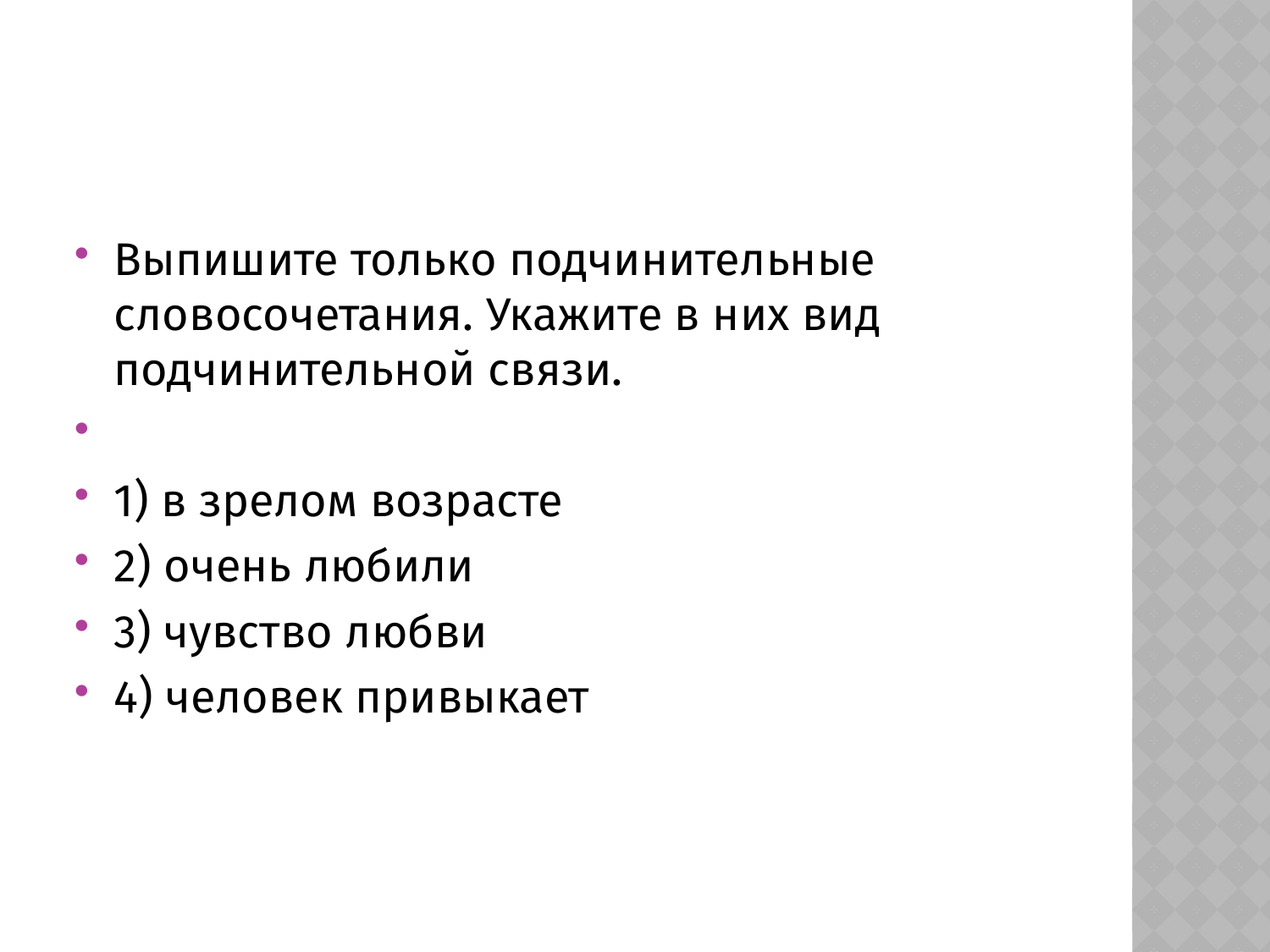

#
Выпишите только подчинительные словосочетания. Укажите в них вид подчинительной связи.

1)  в зрелом возрасте
2)  очень любили
3)  чувство любви
4)  человек привыкает